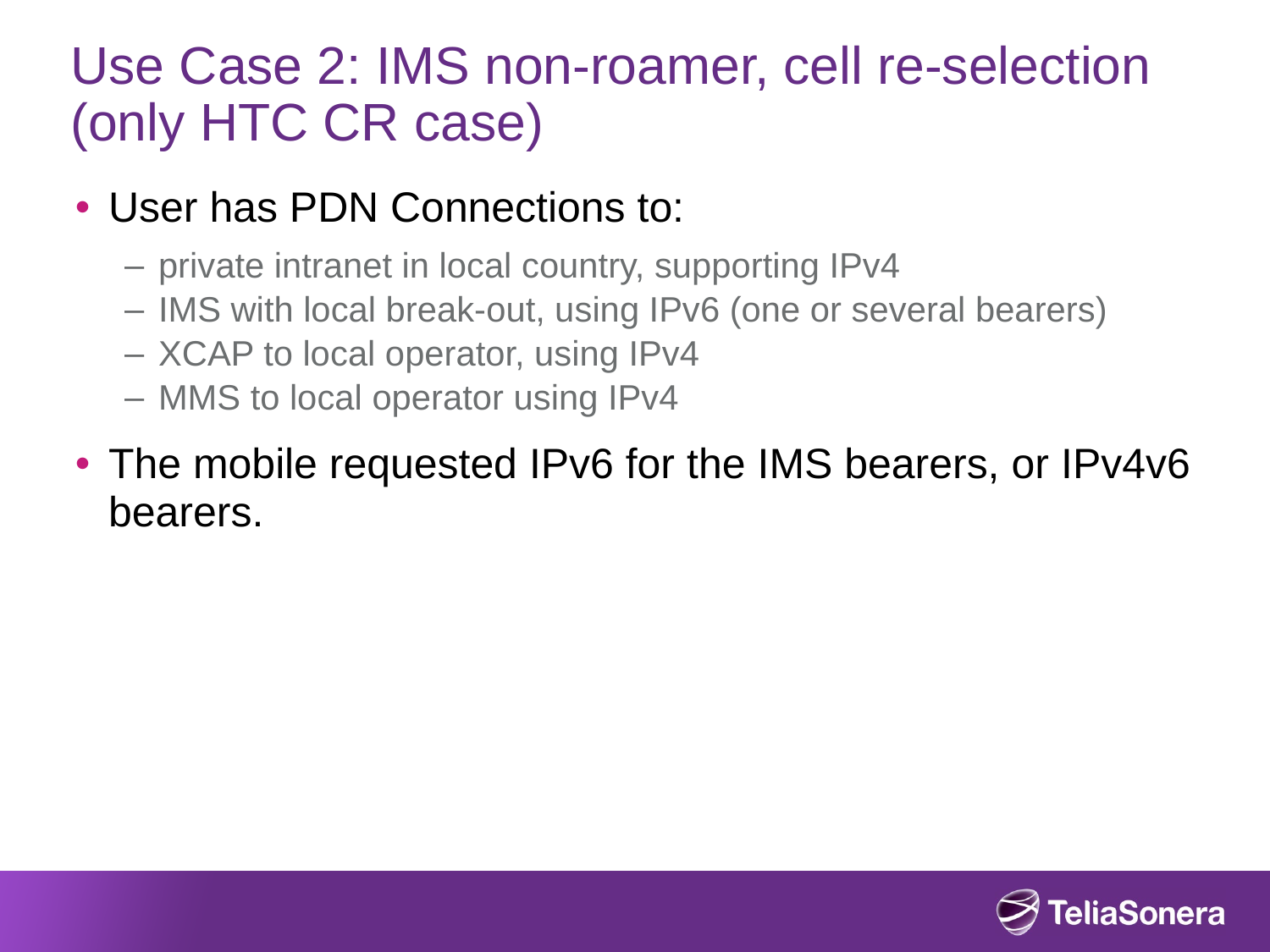

# Use Case 2: IMS non-roamer, cell re-selection (only HTC CR case)
User has PDN Connections to:
private intranet in local country, supporting IPv4
IMS with local break-out, using IPv6 (one or several bearers)
XCAP to local operator, using IPv4
MMS to local operator using IPv4
The mobile requested IPv6 for the IMS bearers, or IPv4v6 bearers.